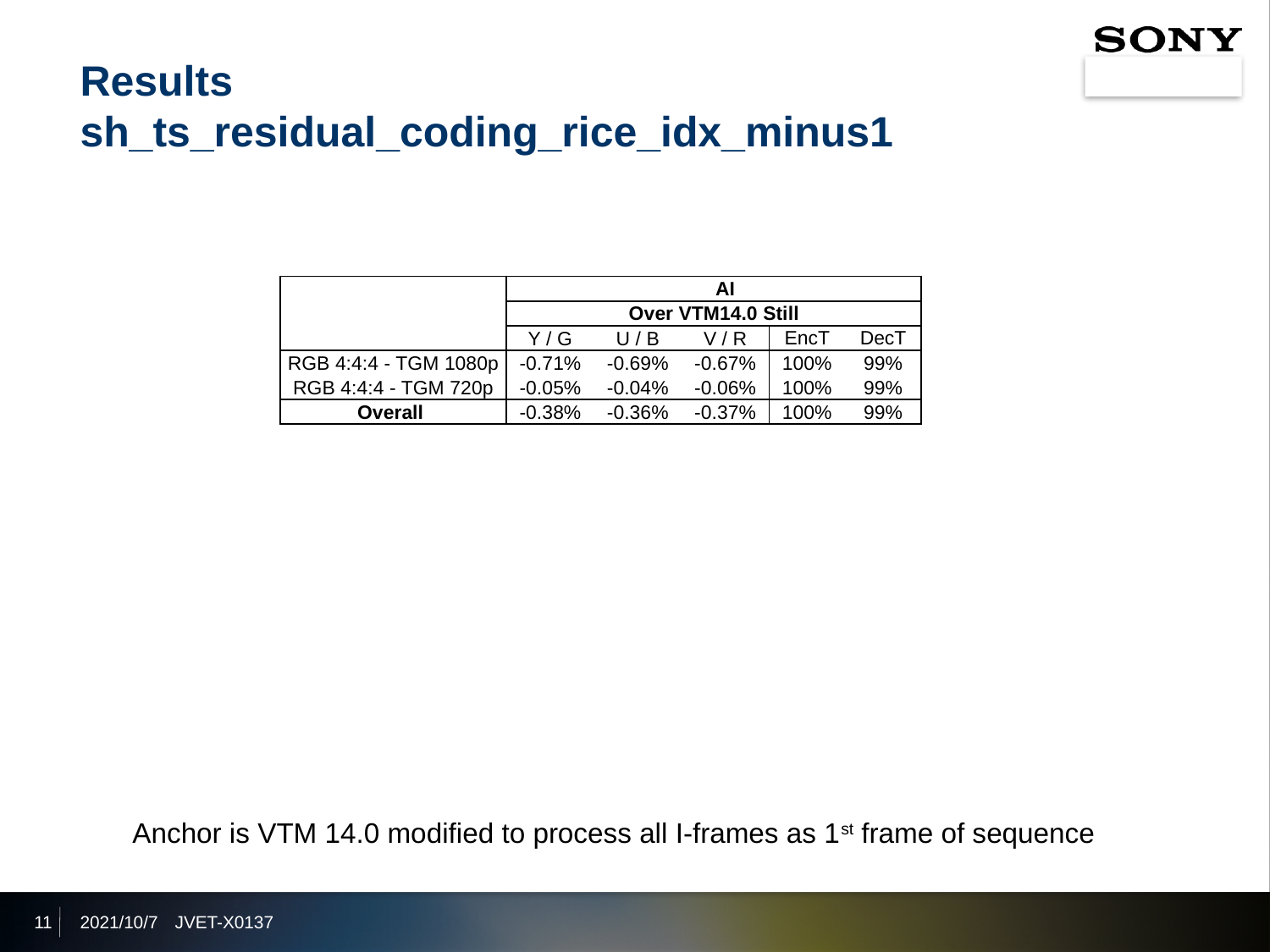

# Results sh_ts_residual_coding_rice_idx_minus1
|  |  |  | AI |  |  |
| --- | --- | --- | --- | --- | --- |
|  | Over VTM14.0 Still |  |  |  |  |
|  | Y / G | U / B | V / R | EncT | DecT |
| RGB 4:4:4 - TGM 1080p | -0.71% | -0.69% | -0.67% | 100% | 99% |
| RGB 4:4:4 - TGM 720p | -0.05% | -0.04% | -0.06% | 100% | 99% |
| Overall | -0.38% | -0.36% | -0.37% | 100% | 99% |
Anchor is VTM 14.0 modified to process all I-frames as 1st frame of sequence
11
2021/10/7
JVET-X0137